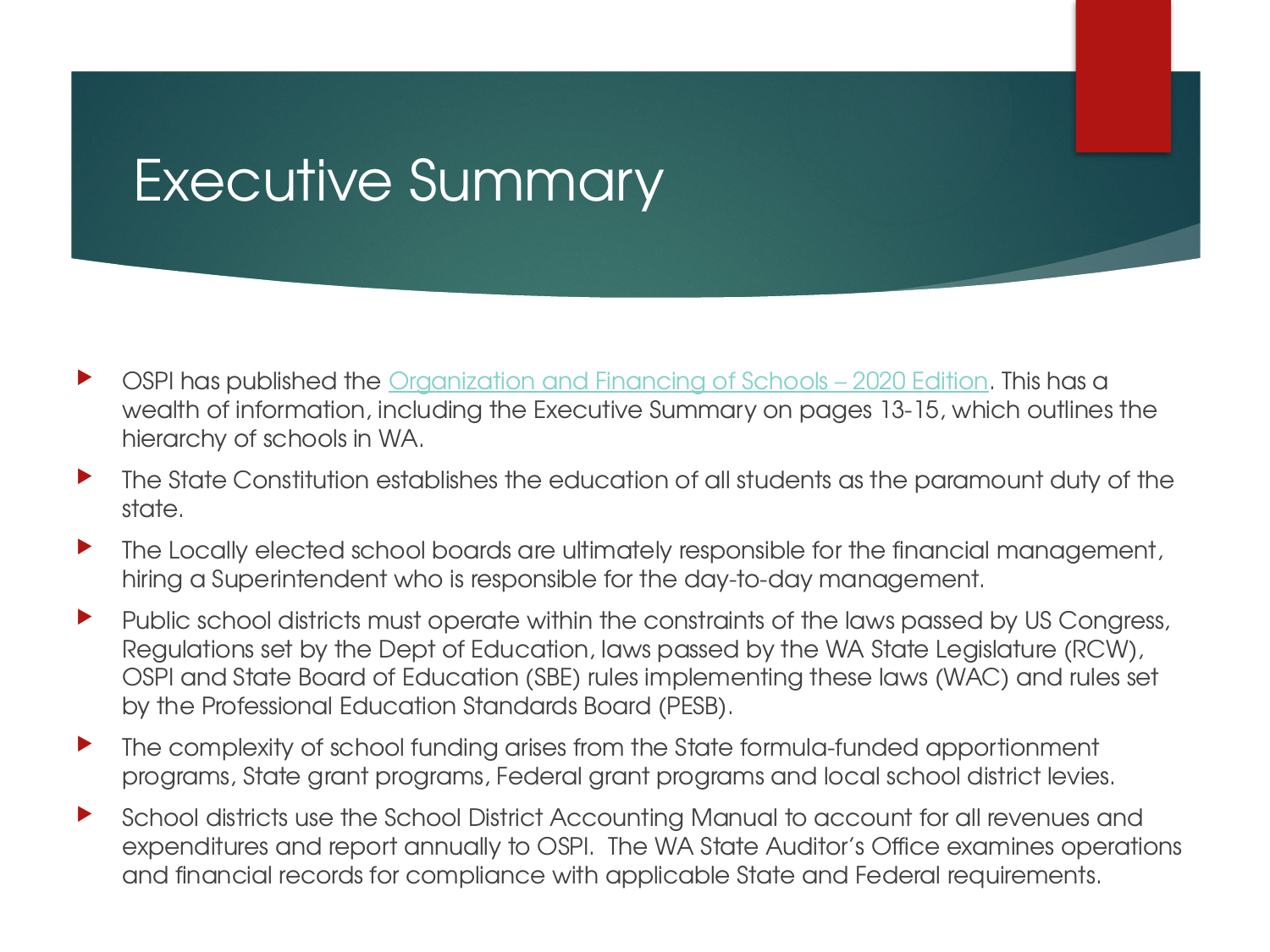

# Executive Summary
OSPI has published the Organization and Financing of Schools – 2020 Edition. This has a wealth of information, including the Executive Summary on pages 13-15, which outlines the hierarchy of schools in WA.
The State Constitution establishes the education of all students as the paramount duty of the state.
The Locally elected school boards are ultimately responsible for the financial management, hiring a Superintendent who is responsible for the day-to-day management.
Public school districts must operate within the constraints of the laws passed by US Congress, Regulations set by the Dept of Education, laws passed by the WA State Legislature (RCW), OSPI and State Board of Education (SBE) rules implementing these laws (WAC) and rules set by the Professional Education Standards Board (PESB).
The complexity of school funding arises from the State formula-funded apportionment programs, State grant programs, Federal grant programs and local school district levies.
School districts use the School District Accounting Manual to account for all revenues and expenditures and report annually to OSPI.  The WA State Auditor’s Office examines operations and financial records for compliance with applicable State and Federal requirements.